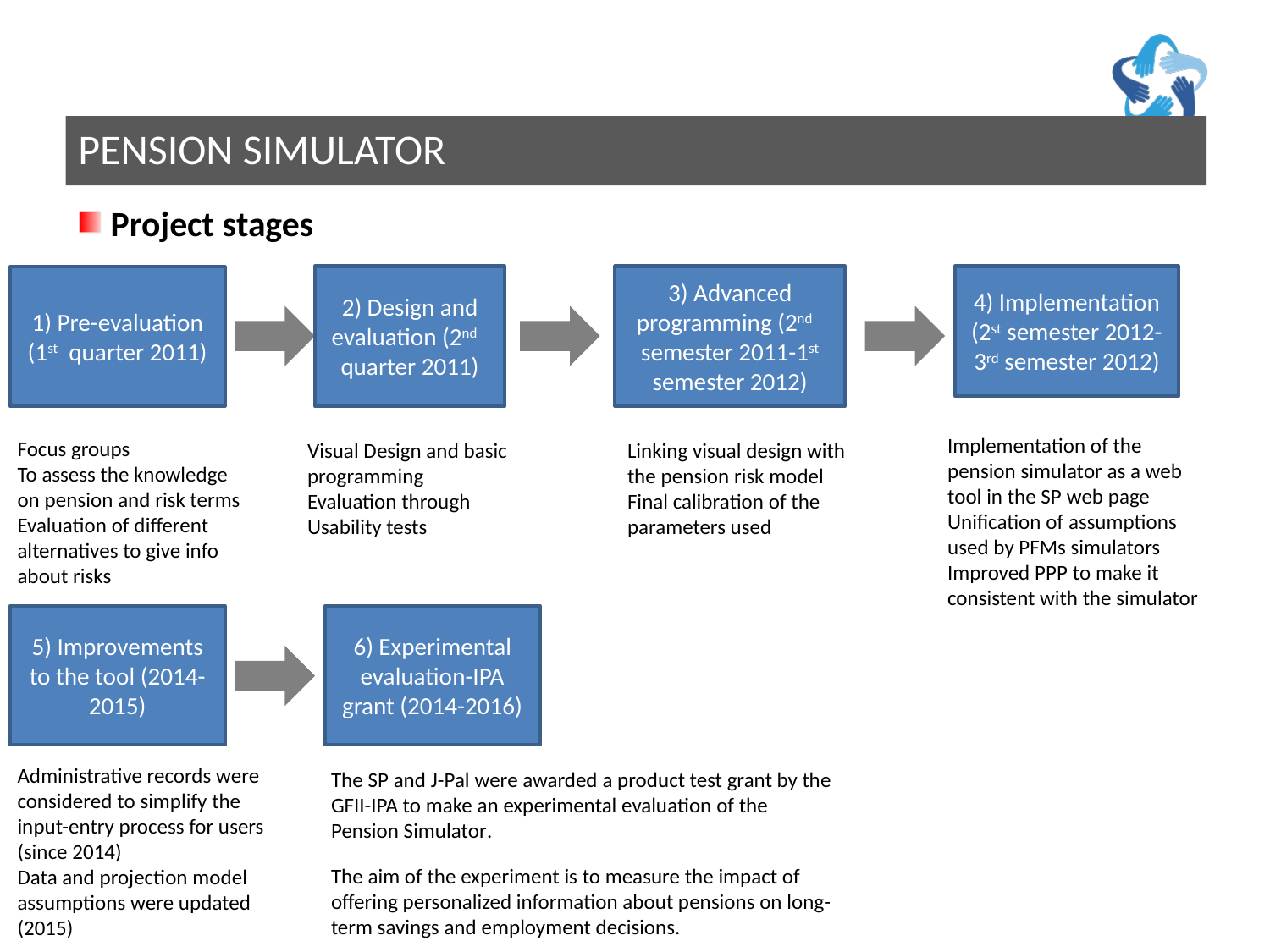

Pension Simulator

 Project stages

2) Design and evaluation (2nd   quarter 2011)
3) Advanced programming (2nd   semester 2011-1st semester 2012)
4) Implementation (2st semester 2012-3rd semester 2012)
1) Pre-evaluation (1st  quarter 2011)

Implementation of the pension simulator as a web tool in the SP web page
Unification of assumptions  used by PFMs simulators
Improved PPP to make it consistent with the simulator
Focus groups
To assess the knowledge on pension and risk terms
Evaluation of different alternatives to give info about risks
Visual Design and basic programming
Evaluation through Usability tests
Linking visual design with the pension risk model
Final calibration of the parameters used
5) Improvements to the tool (2014-2015)
6) Experimental evaluation-IPA grant (2014-2016)

Administrative records were considered to simplify the input-entry process for users (since 2014)
Data and projection model assumptions were updated (2015)
The SP and J-Pal were awarded a product test grant by the GFII-IPA to make an experimental evaluation of the Pension Simulator.
The aim of the experiment is to measure the impact of offering personalized information about pensions on long-term savings and employment decisions.